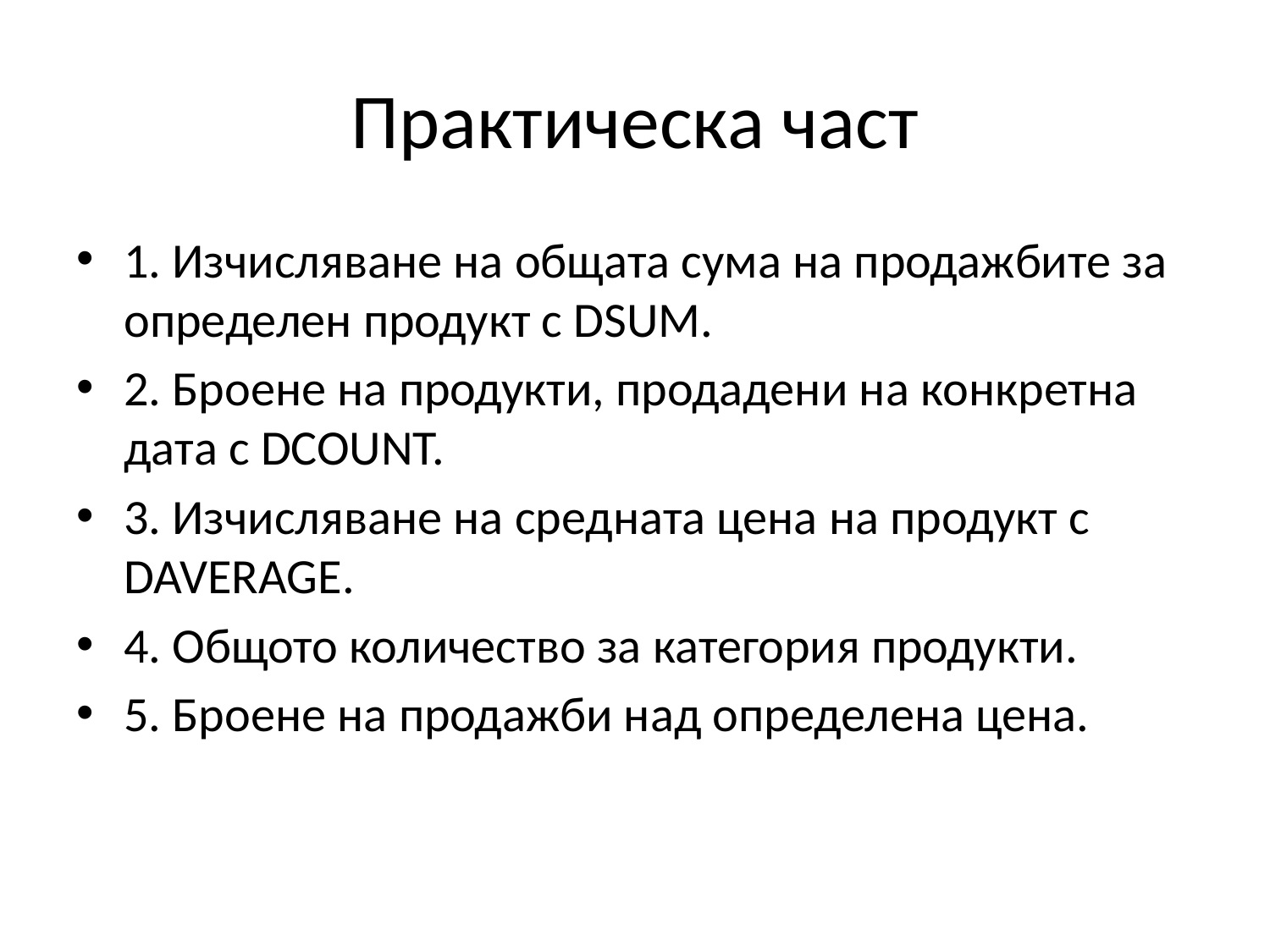

# Практическа част
1. Изчисляване на общата сума на продажбите за определен продукт с DSUM.
2. Броене на продукти, продадени на конкретна дата с DCOUNT.
3. Изчисляване на средната цена на продукт с DAVERAGE.
4. Общото количество за категория продукти.
5. Броене на продажби над определена цена.